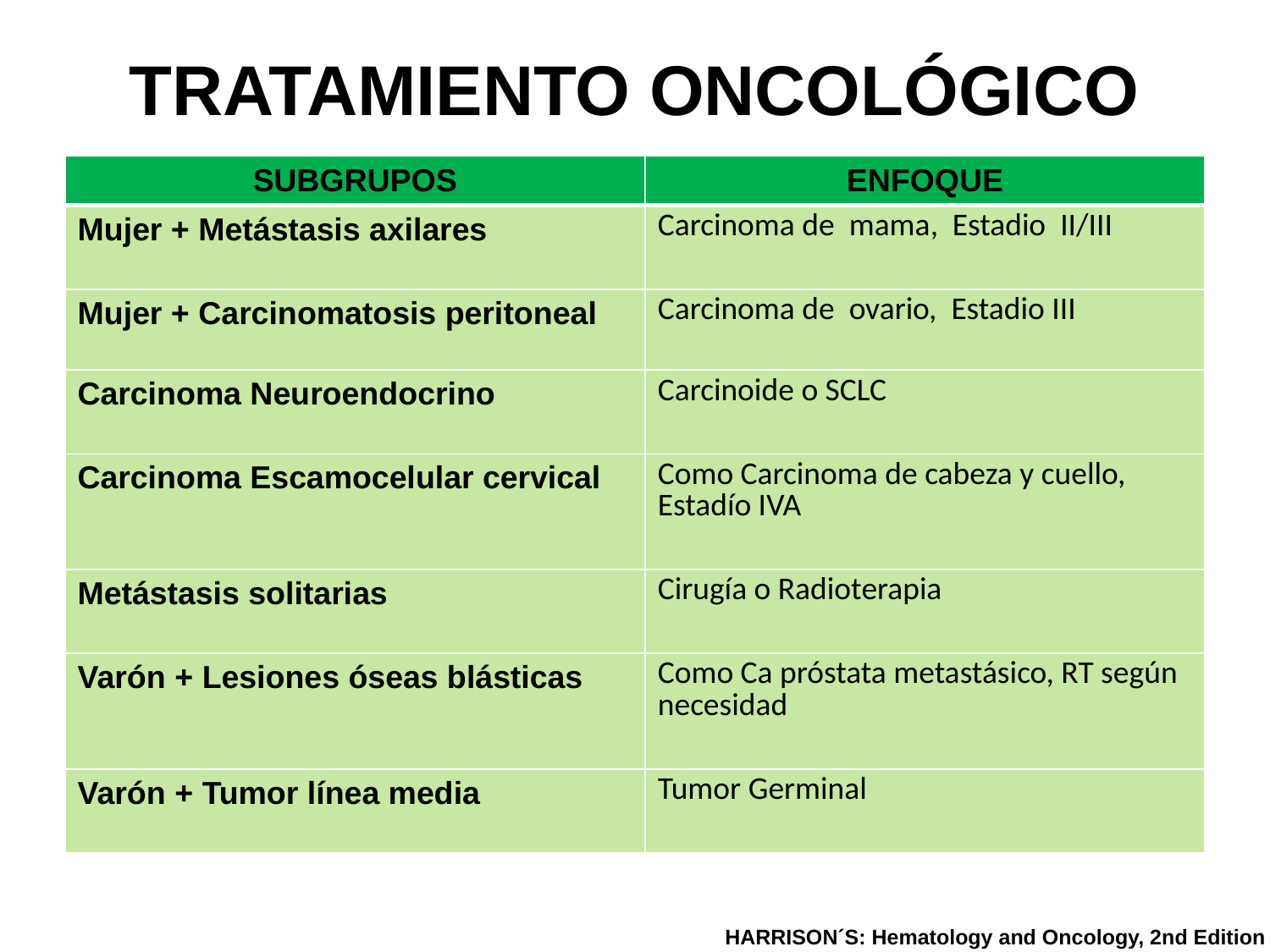

# TRATAMIENTO ONCOLÓGICO
| SUBGRUPOS | ENFOQUE |
| --- | --- |
| Mujer + Metástasis axilares | Carcinoma de mama, Estadio II/III |
| Mujer + Carcinomatosis peritoneal | Carcinoma de ovario, Estadio III |
| Carcinoma Neuroendocrino | Carcinoide o SCLC |
| Carcinoma Escamocelular cervical | Como Carcinoma de cabeza y cuello, Estadío IVA |
| Metástasis solitarias | Cirugía o Radioterapia |
| Varón + Lesiones óseas blásticas | Como Ca próstata metastásico, RT según necesidad |
| Varón + Tumor línea media | Tumor Germinal |
HARRISON´S: Hematology and Oncology, 2nd Edition